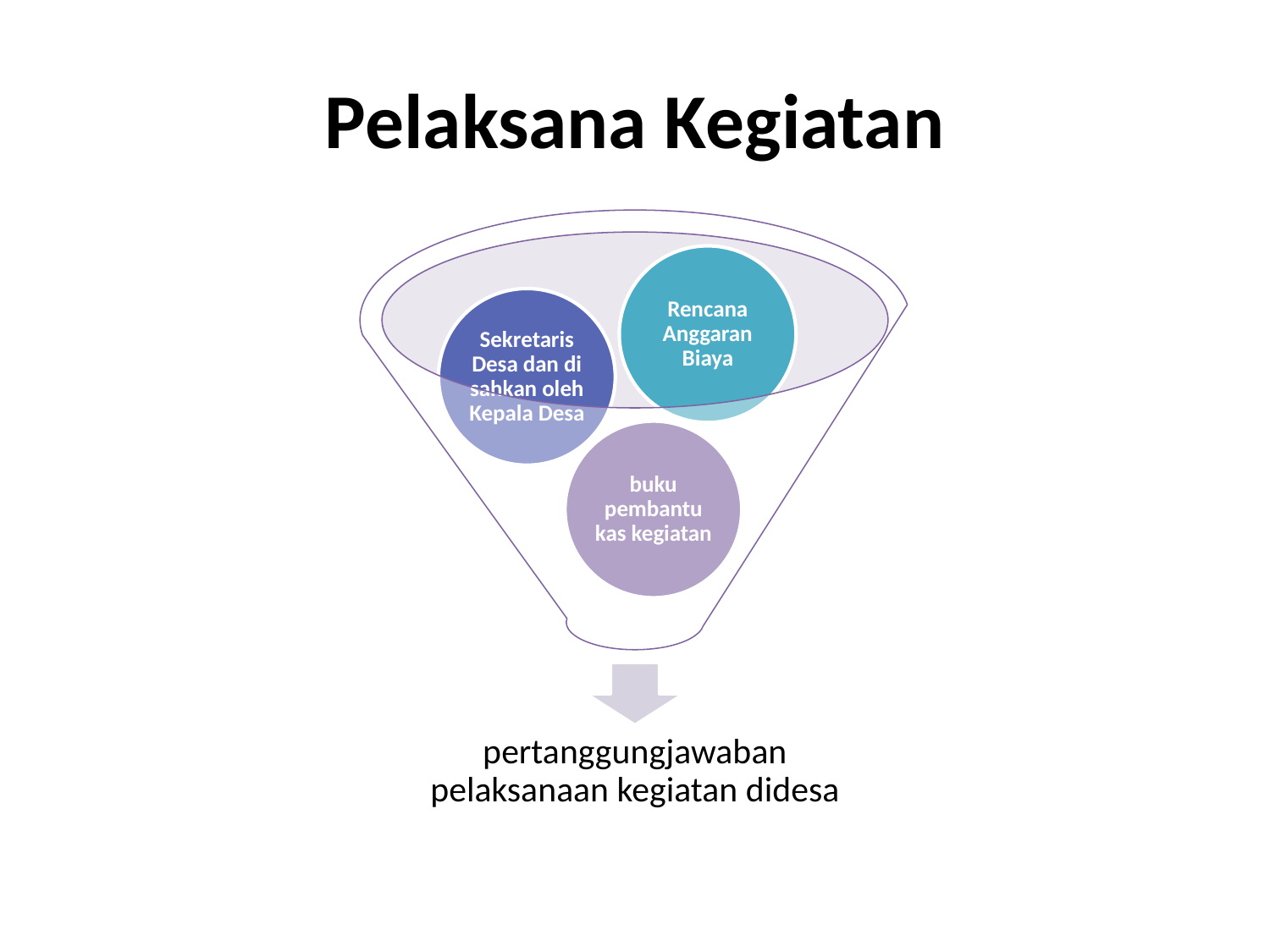

# Pelaksana Kegiatan
pertanggungjawaban pelaksanaan kegiatan didesa
buku pembantu kas kegiatan
Sekretaris Desa dan di sahkan oleh Kepala Desa
Rencana Anggaran Biaya